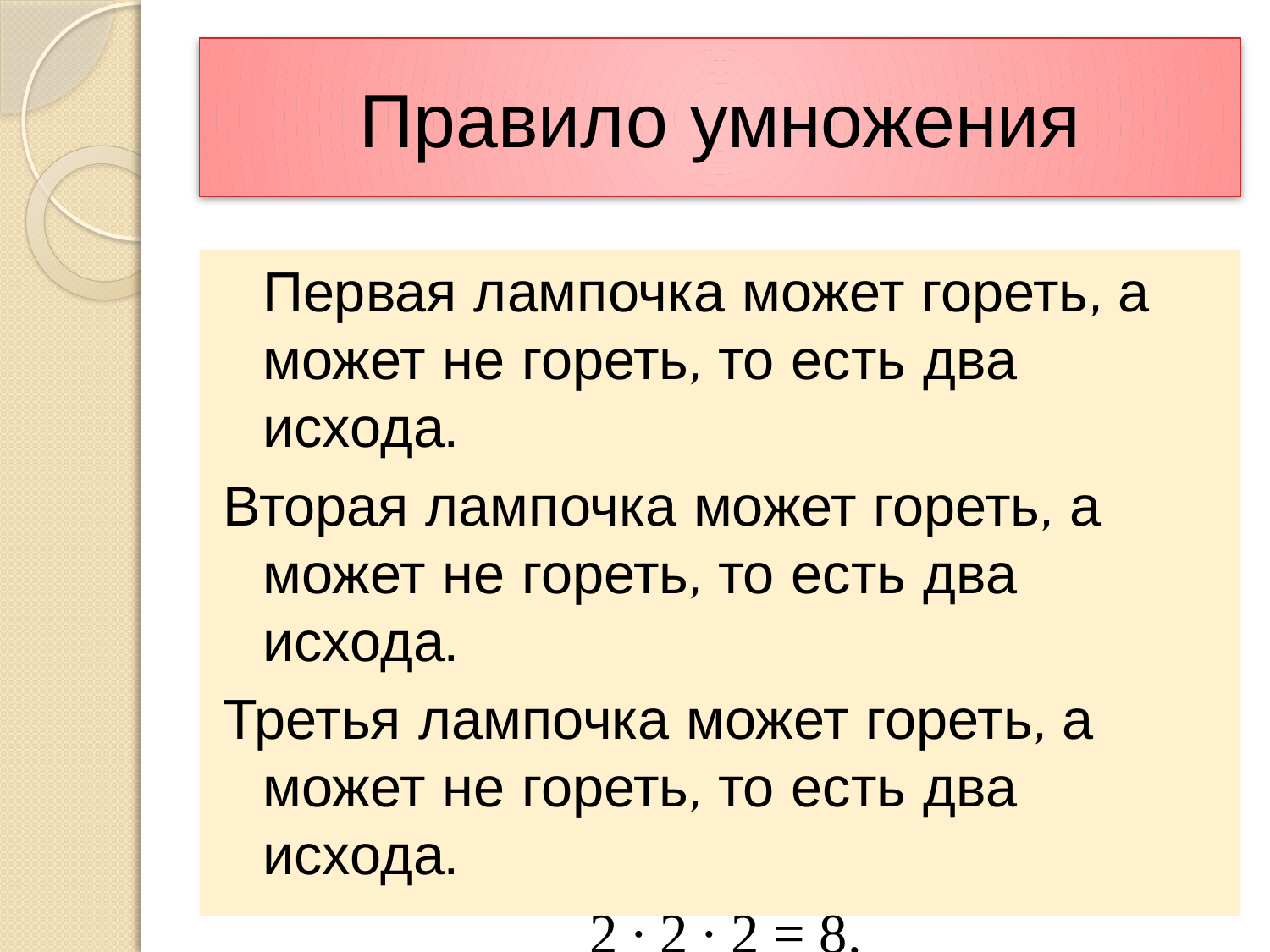

# Правило умножения
	Первая лампочка может гореть, а может не гореть, то есть два исхода.
Вторая лампочка может гореть, а может не гореть, то есть два исхода.
Третья лампочка может гореть, а может не гореть, то есть два исхода.
2 ∙ 2 ∙ 2 = 8.
Ответ:   8 способов.